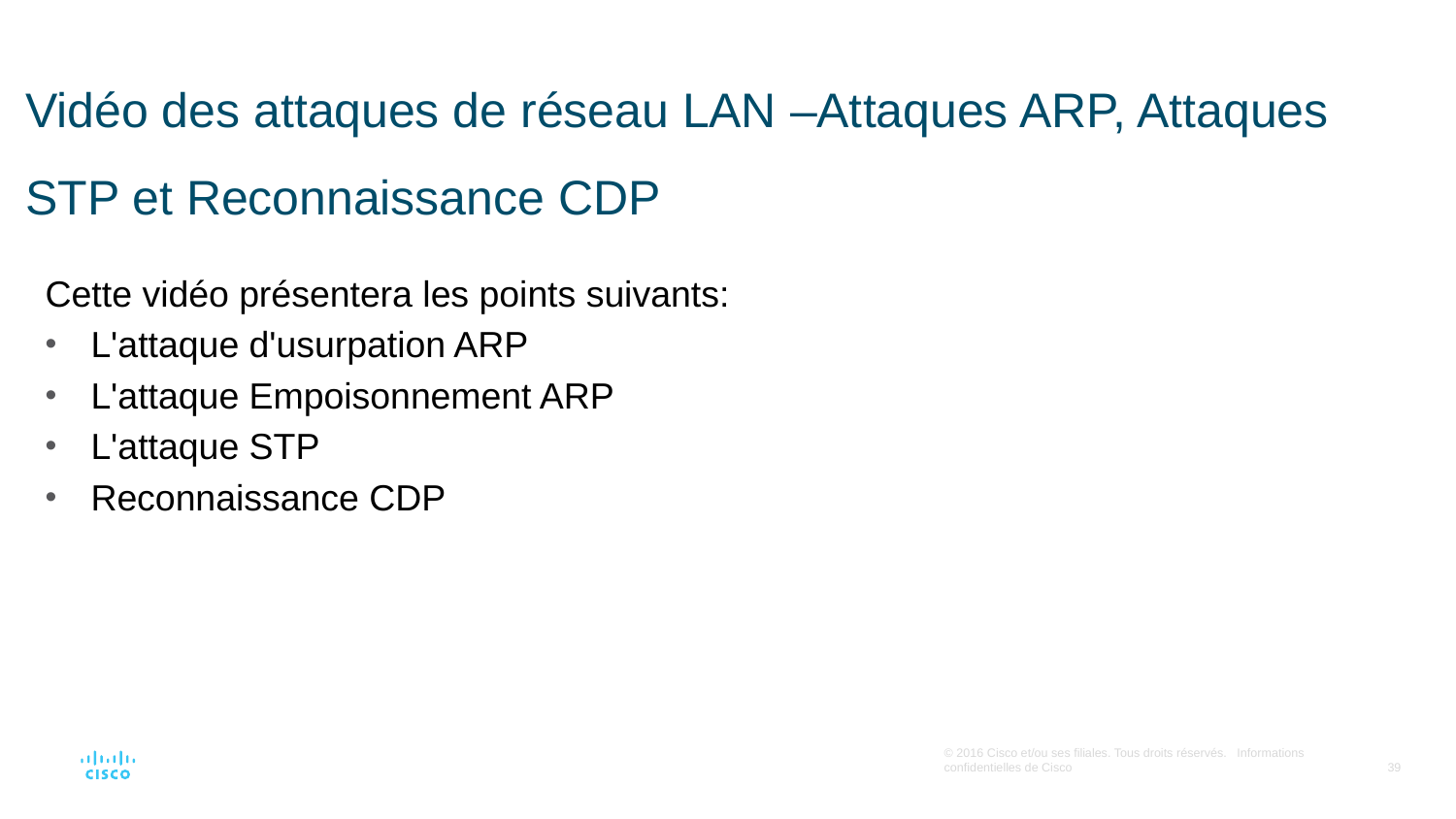

# Vidéo des attaques de réseau LAN –Attaques ARP, Attaques STP et Reconnaissance CDP
Cette vidéo présentera les points suivants:
L'attaque d'usurpation ARP
L'attaque Empoisonnement ARP
L'attaque STP
Reconnaissance CDP